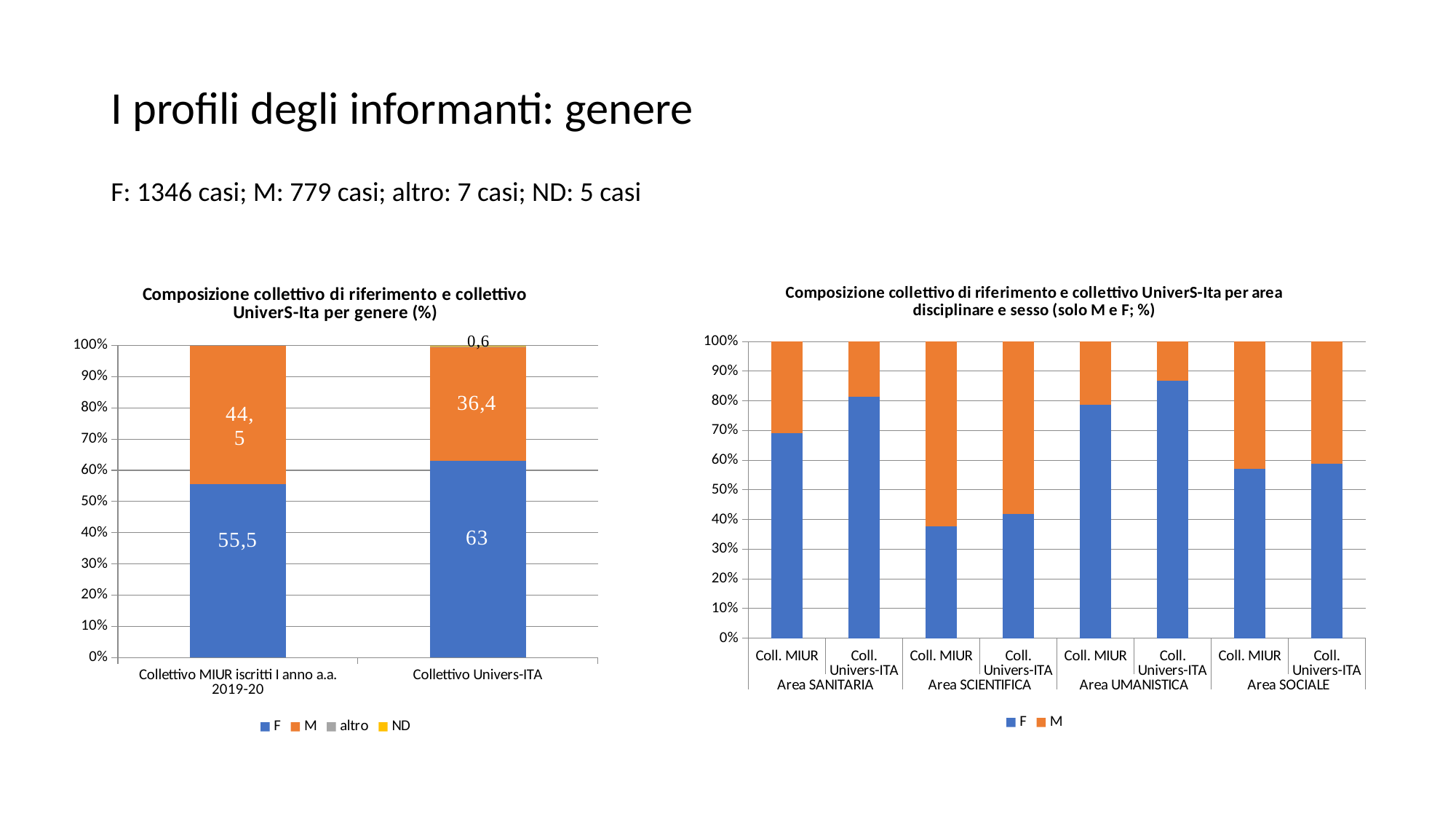

# I profili degli informanti: genere
F: 1346 casi; M: 779 casi; altro: 7 casi; ND: 5 casi

### Chart: Composizione collettivo di riferimento e collettivo UniverS-Ita per area disciplinare e sesso (solo M e F; %)

| Category | F | M |
|---|---|---|
| Coll. MIUR | 20671.0 | 9183.0 |
| Coll. Univers-ITA | 201.0 | 46.0 |
| Coll. MIUR | 43082.0 | 70932.0 |
| Coll. Univers-ITA | 302.0 | 418.0 |
| Coll. MIUR | 46383.0 | 12467.0 |
| Coll. Univers-ITA | 504.0 | 77.0 |
| Coll. MIUR | 61983.0 | 46674.0 |
| Coll. Univers-ITA | 339.0 | 238.0 |

### Chart: Composizione collettivo di riferimento e collettivo UniverS-Ita per genere (%)

| Category | F | M | altro | ND |
|---|---|---|---|---|
| Collettivo MIUR iscritti I anno a.a. 2019-20 | 171765.0 | 137537.0 | 0.0 | 0.0 |
| Collettivo Univers-ITA | 1346.0 | 779.0 | 7.0 | 5.0 |